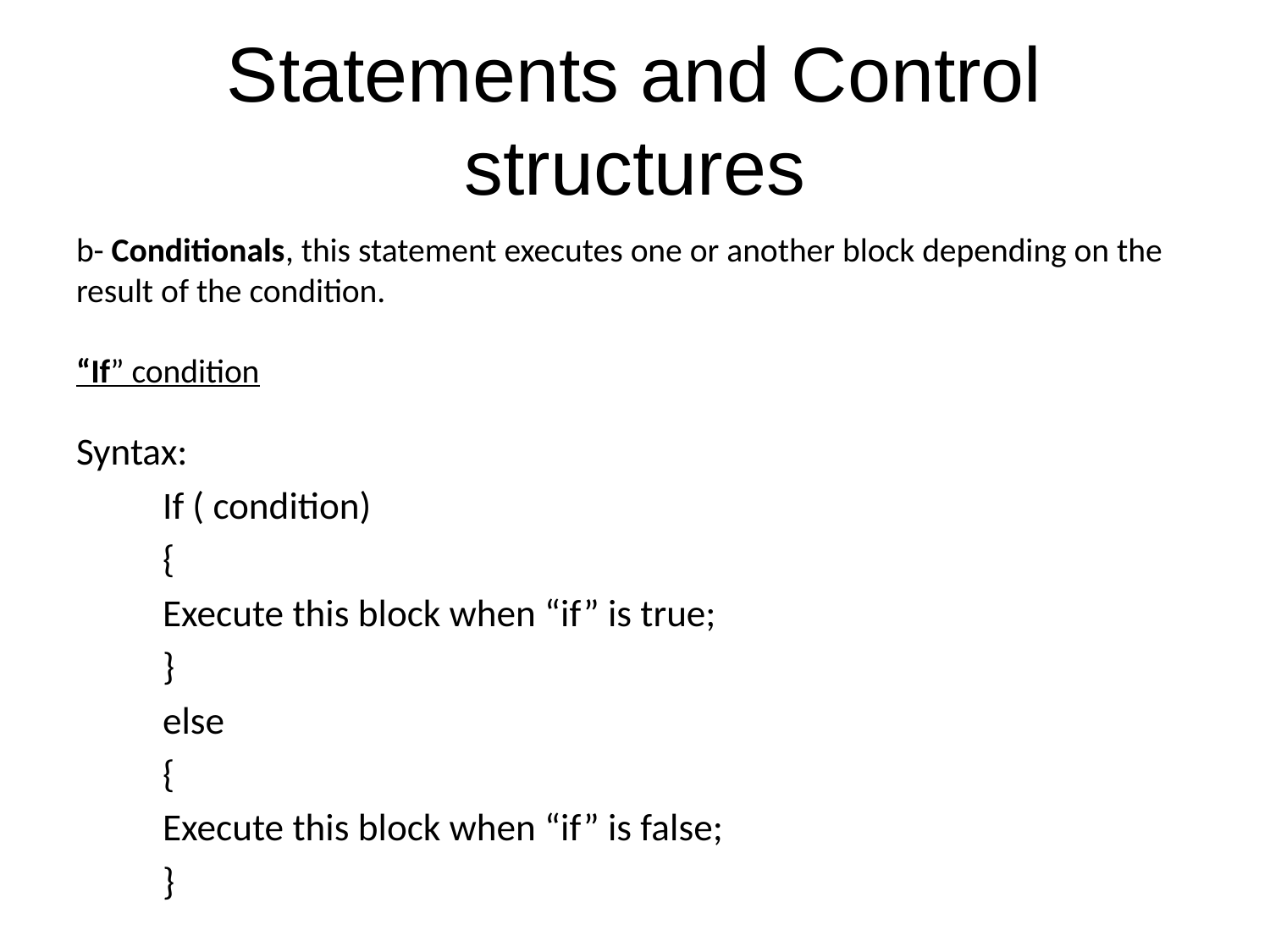

# Statements and Control structures
b- Conditionals, this statement executes one or another block depending on the result of the condition.

“If” condition

Syntax:
	If ( condition)
		{
			Execute this block when “if” is true;
		}
	else
		{
			Execute this block when “if” is false;
		}